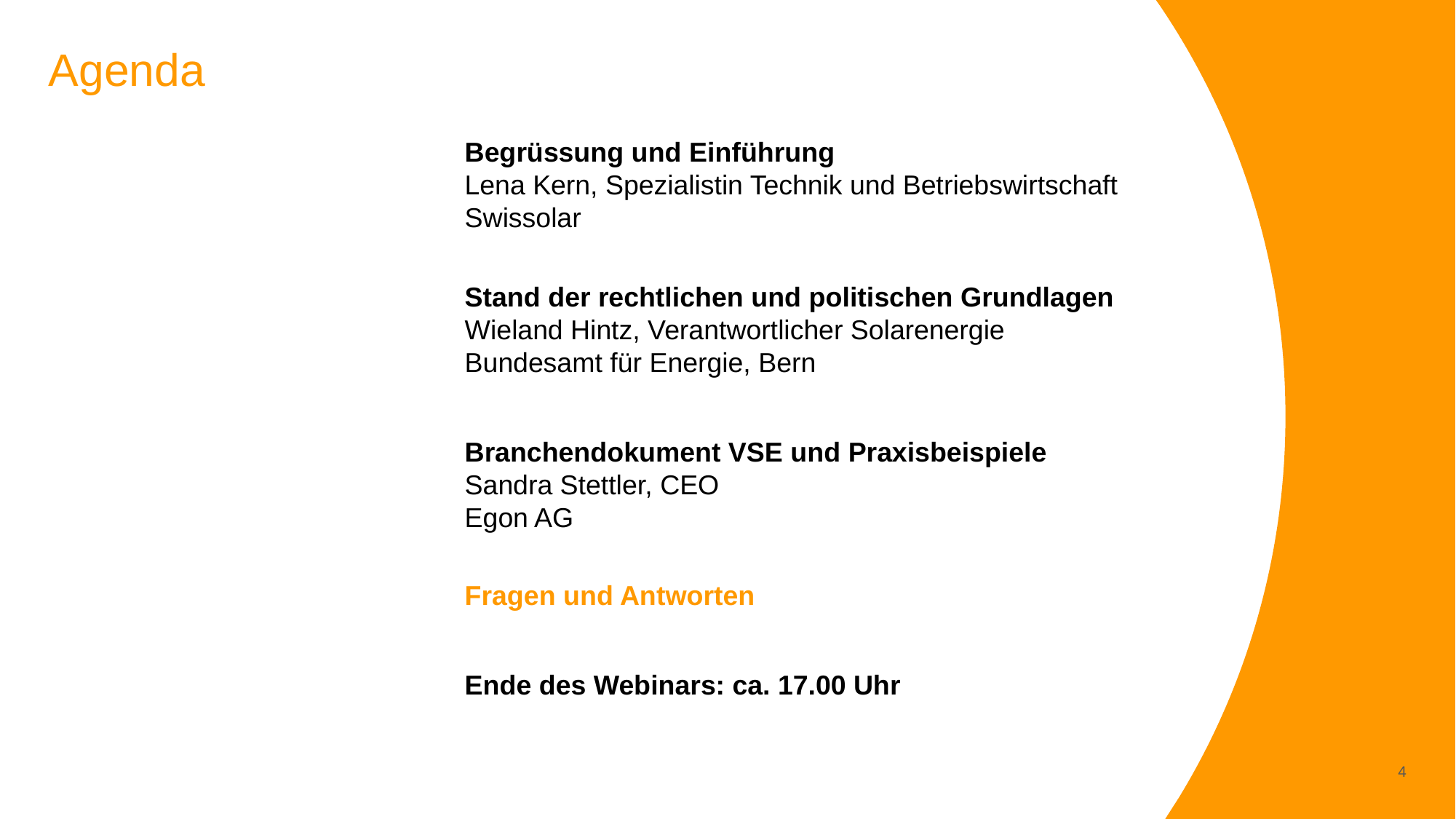

# Agenda

Begrüssung und Einführung
Lena Kern, Spezialistin Technik und Betriebswirtschaft
Swissolar

Stand der rechtlichen und politischen Grundlagen
Wieland Hintz, Verantwortlicher Solarenergie
Bundesamt für Energie, Bern

Branchendokument VSE und Praxisbeispiele
Sandra Stettler, CEO
Egon AG
Fragen und Antworten

Ende des Webinars: ca. 17.00 Uhr

4